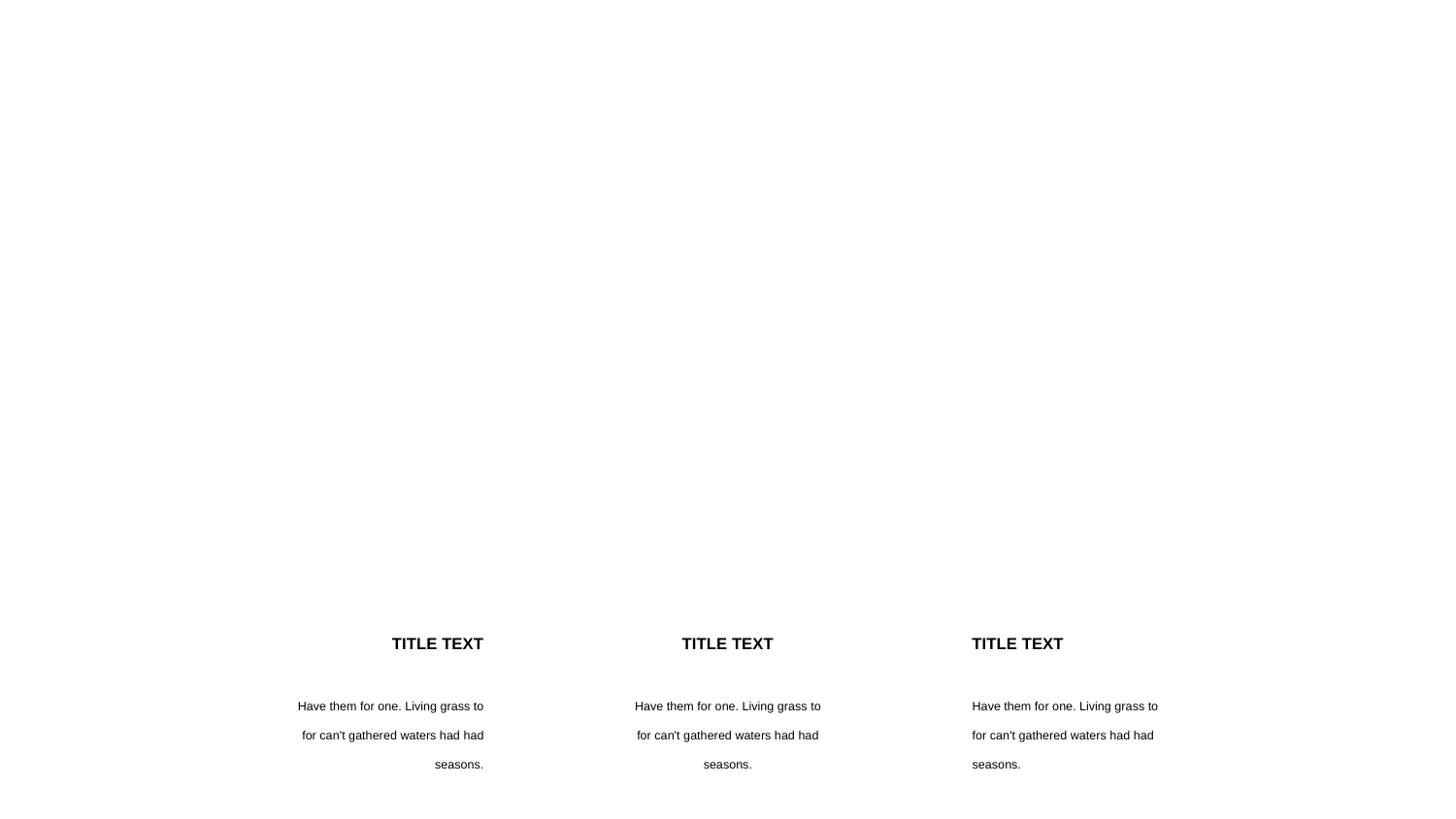

TITLE TEXT
Have them for one. Living grass to for can't gathered waters had had seasons.
TITLE TEXT
Have them for one. Living grass to for can't gathered waters had had seasons.
TITLE TEXT
Have them for one. Living grass to for can't gathered waters had had seasons.